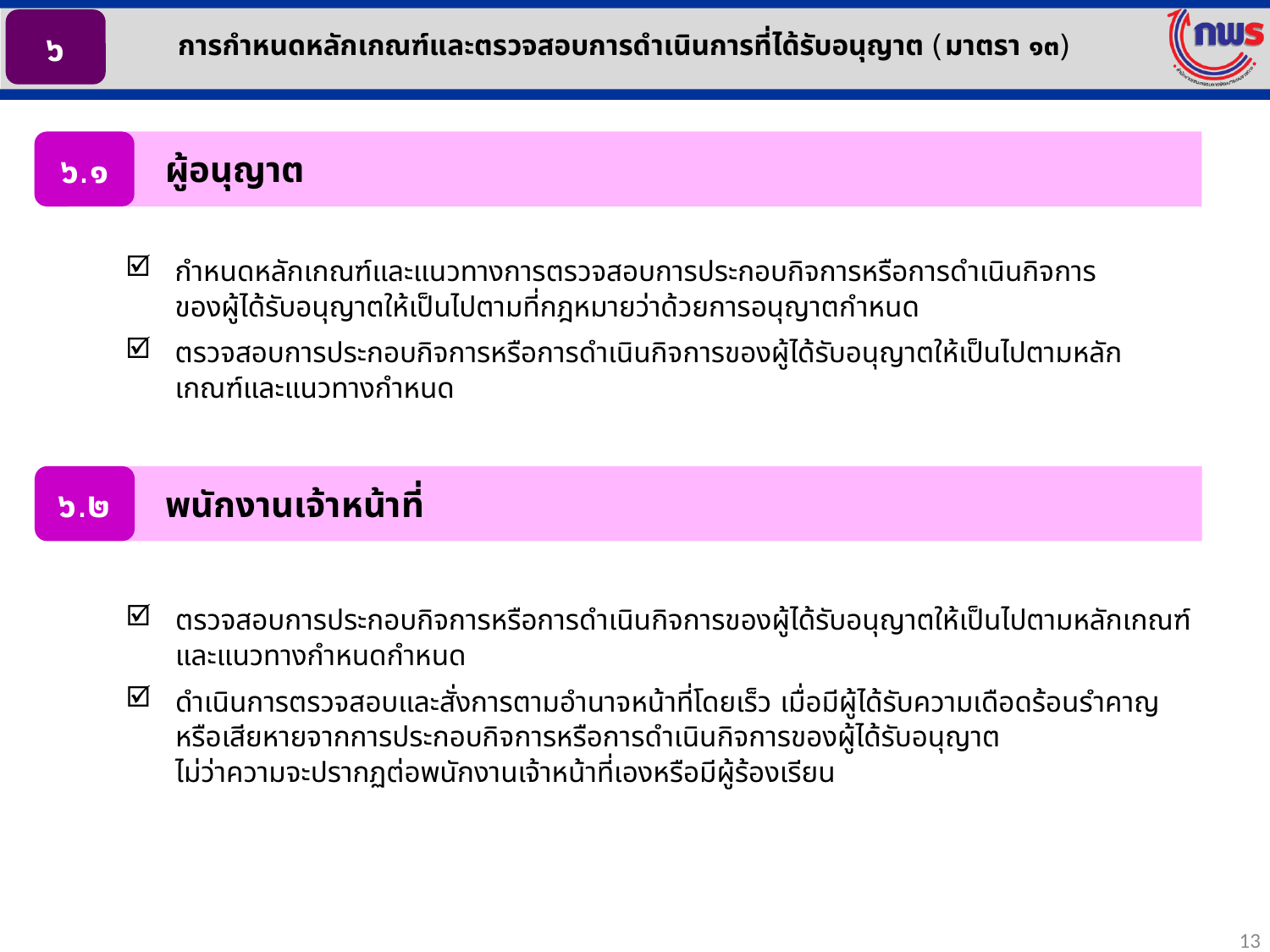

๖
การกำหนดหลักเกณฑ์และตรวจสอบการดำเนินการที่ได้รับอนุญาต (มาตรา ๑๓)
๖.๑

ผู้อนุญาต
กำหนดหลักเกณฑ์และแนวทางการตรวจสอบการประกอบกิจการหรือการดำเนินกิจการ
ของผู้ได้รับอนุญาตให้เป็นไปตามที่กฎหมายว่าด้วยการอนุญาตกำหนด
ตรวจสอบการประกอบกิจการหรือการดำเนินกิจการของผู้ได้รับอนุญาตให้เป็นไปตามหลักเกณฑ์และแนวทางกำหนด
๖.๒

พนักงานเจ้าหน้าที่
ตรวจสอบการประกอบกิจการหรือการดำเนินกิจการของผู้ได้รับอนุญาตให้เป็นไปตามหลักเกณฑ์และแนวทางกำหนดกำหนด
ดำเนินการตรวจสอบและสั่งการตามอำนาจหน้าที่โดยเร็ว เมื่อมีผู้ได้รับความเดือดร้อนรำคาญ  หรือเสียหายจากการประกอบกิจการหรือการดำเนินกิจการของผู้ได้รับอนุญาต
ไม่ว่าความจะปรากฏต่อพนักงานเจ้าหน้าที่เองหรือมีผู้ร้องเรียน

13